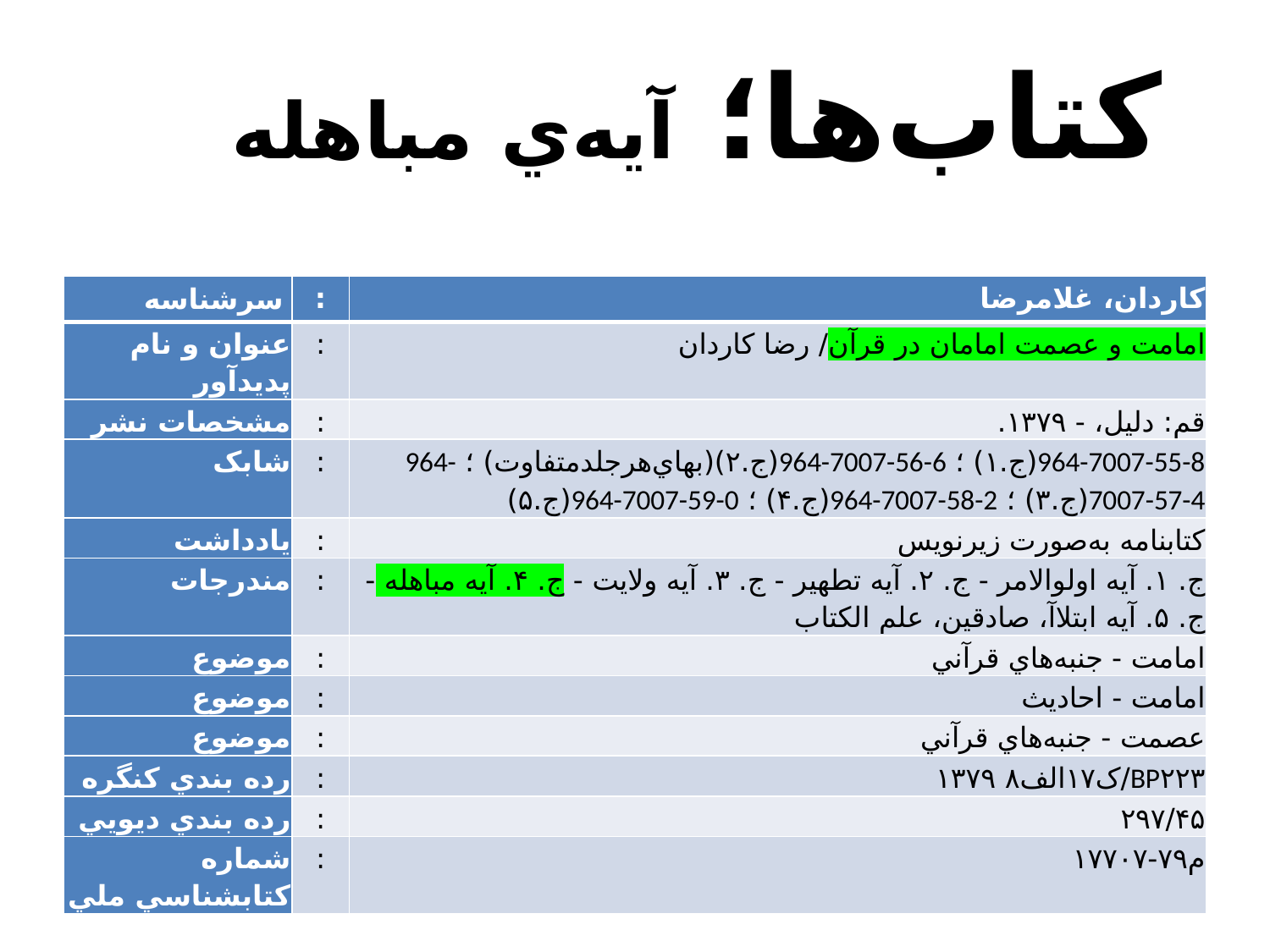

کتاب‌ها؛ آيه‌ي مباهله
| ‏سرشناسه | : | ک‍اردان‌، غ‍لام‍رض‍ا |
| --- | --- | --- |
| ‏عنوان و نام پديدآور | : | ام‍ام‍ت‌ و ع‍ص‍م‍ت‌ ام‍ام‍ان‌ در ق‍رآن‌/ رض‍ا ک‍اردان‌ |
| ‏مشخصات نشر | : | ق‍م‌: دل‍ي‍ل‌، - ۱۳۷۹. |
| ‏شابک | : | ‎964-7007-55-8(ج‌.۱) ؛ ‎964-7007-56-6(ج‌.۲)(ب‍ه‍اي‌ه‍رج‍ل‍دم‍ت‍ف‍اوت‌) ؛ ‎964-7007-57-4(ج‌.۳) ؛ ‎964-7007-58-2(ج‌.۴) ؛ ‎964-7007-59-0(ج‌.۵) |
| ‏يادداشت | : | ک‍ت‍اب‍ن‍ام‍ه‌ ب‍ه‌ص‍ورت‌ زي‍رن‍وي‍س‌ |
| ‏مندرجات | : | ج‌. ۱. آي‍ه‌ اول‍والام‍ر - ج‌. ۲. آي‍ه‌ ت‍طه‍ي‍ر - ج‌. ۳. آي‍ه‌ ولاي‍ت‌ - ج‌. ۴. آي‍ه‌ م‍ب‍اه‍ل‍ه‌ - ج‌. ۵. آي‍ه‌ اب‍ت‍لاآ، ص‍ادق‍ي‍ن‌، ع‍ل‍م‌ ال‍ک‍ت‍اب‌ |
| ‏موضوع | : | ام‍ام‍ت‌ - ج‍ن‍ب‍ه‌ه‍اي‌ ق‍رآن‍ي‌ |
| ‏موضوع | : | ام‍ام‍ت‌ - اح‍ادي‍ث‌ |
| ‏موضوع | : | ع‍ص‍م‍ت‌ - ج‍ن‍ب‍ه‌ه‍اي‌ ق‍رآن‍ي‌ |
| ‏رده بندي کنگره | : | ‏‫BP۲۲۳‏‫/ک۱۷الف۸ ۱۳۷۹ |
| ‏رده بندي ديويي | : | ‏‫۲۹۷/۴۵ |
| ‏شماره کتابشناسي ملي | : | م‌۷۹-۱۷۷۰۷ |